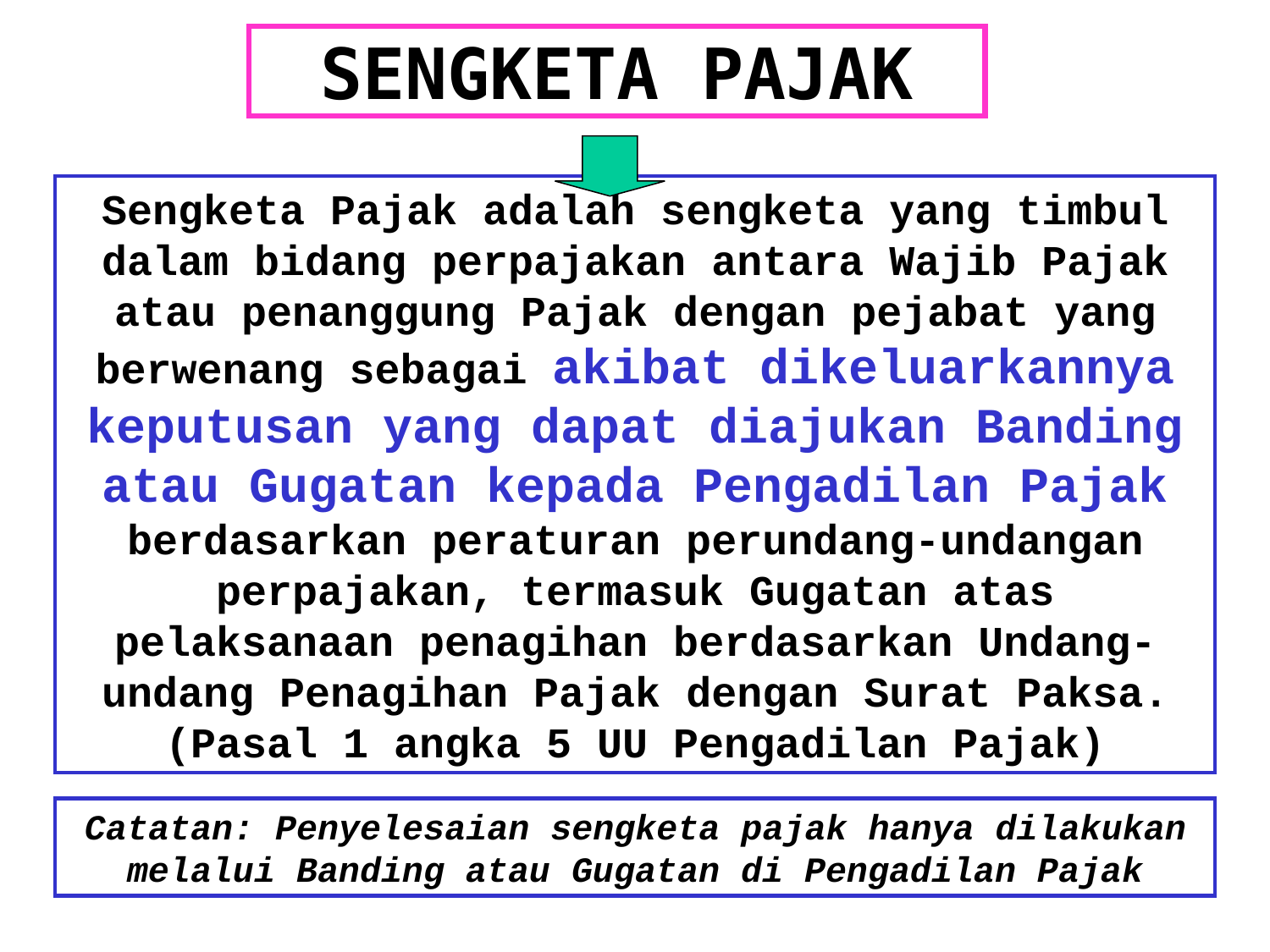

# SENGKETA PAJAK

Sengketa Pajak adalah sengketa yang timbul dalam bidang perpajakan antara Wajib Pajak atau penanggung Pajak dengan pejabat yang berwenang sebagai akibat dikeluarkannya keputusan yang dapat diajukan Banding atau Gugatan kepada Pengadilan Pajak berdasarkan peraturan perundang-undangan perpajakan, termasuk Gugatan atas pelaksanaan penagihan berdasarkan Undang-undang Penagihan Pajak dengan Surat Paksa.
(Pasal 1 angka 5 UU Pengadilan Pajak)
Catatan: Penyelesaian sengketa pajak hanya dilakukan melalui Banding atau Gugatan di Pengadilan Pajak